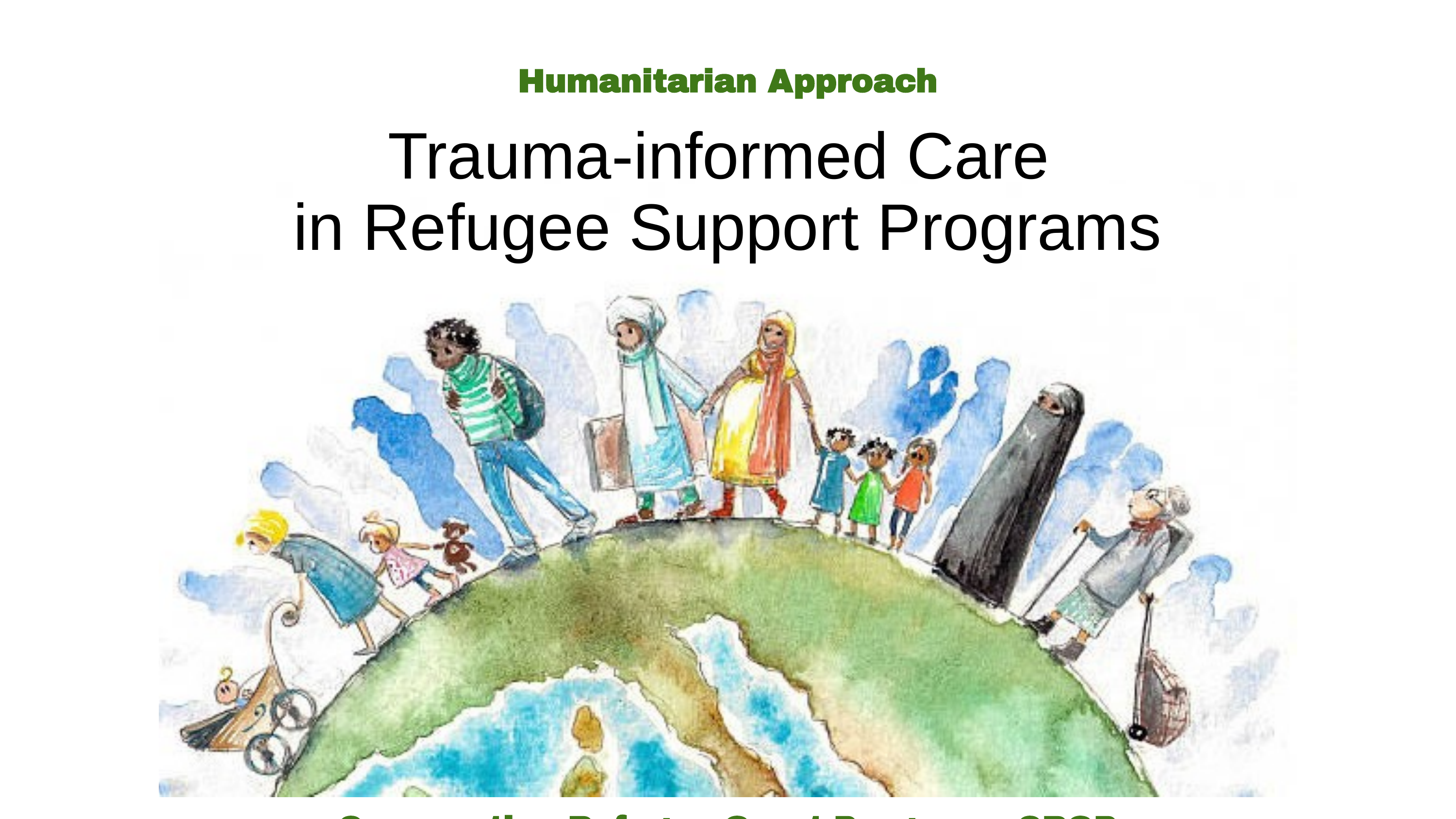

Humanitarian Approach
# Trauma-informed Care in Refugee Support Programs

Convocation Refugee Grant Program - CRGP